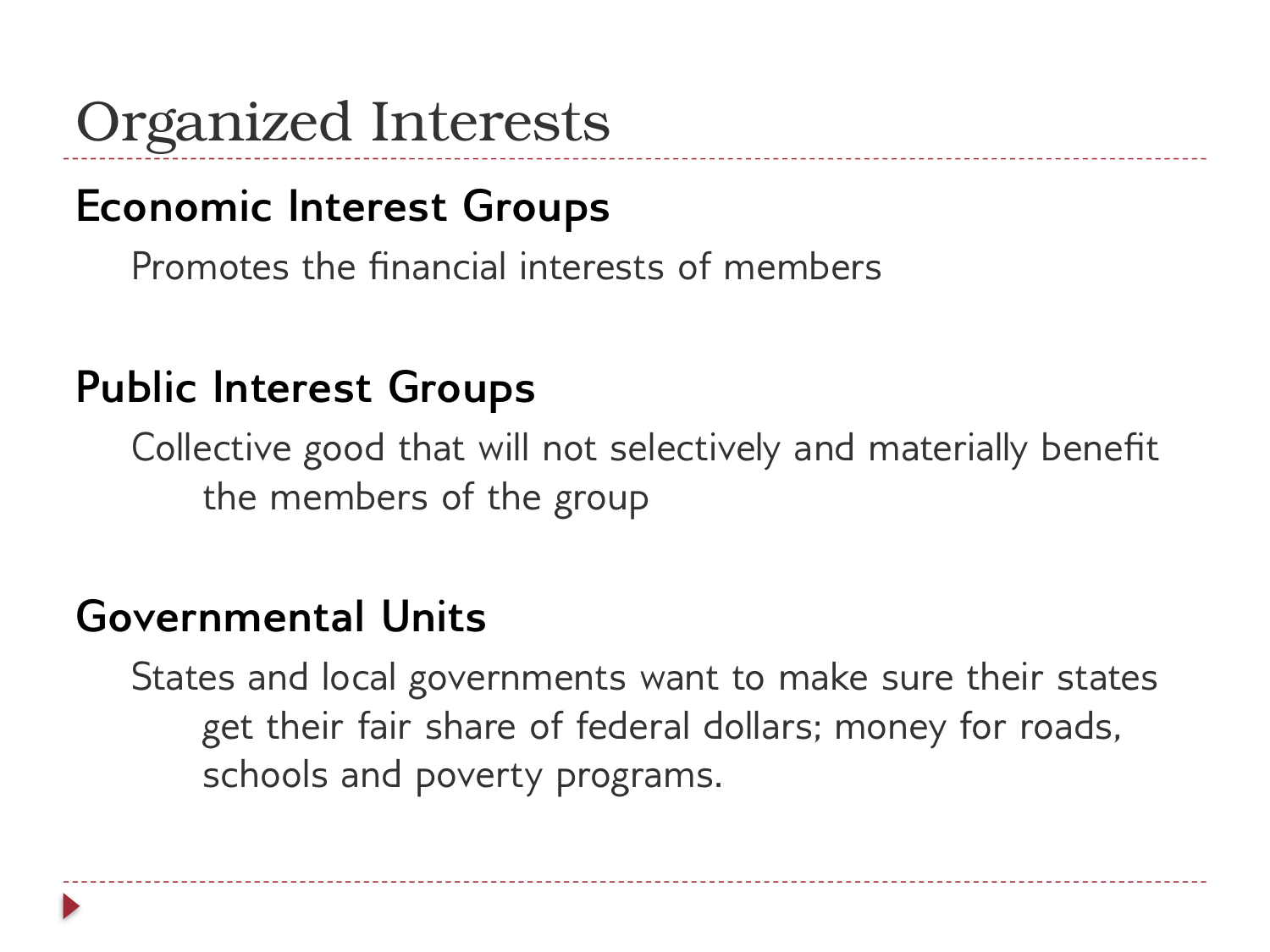

# Organized Interests
Economic Interest Groups
Promotes the financial interests of members

Public Interest Groups
Collective good that will not selectively and materially benefit the members of the group

Governmental Units
States and local governments want to make sure their states get their fair share of federal dollars; money for roads, schools and poverty programs.